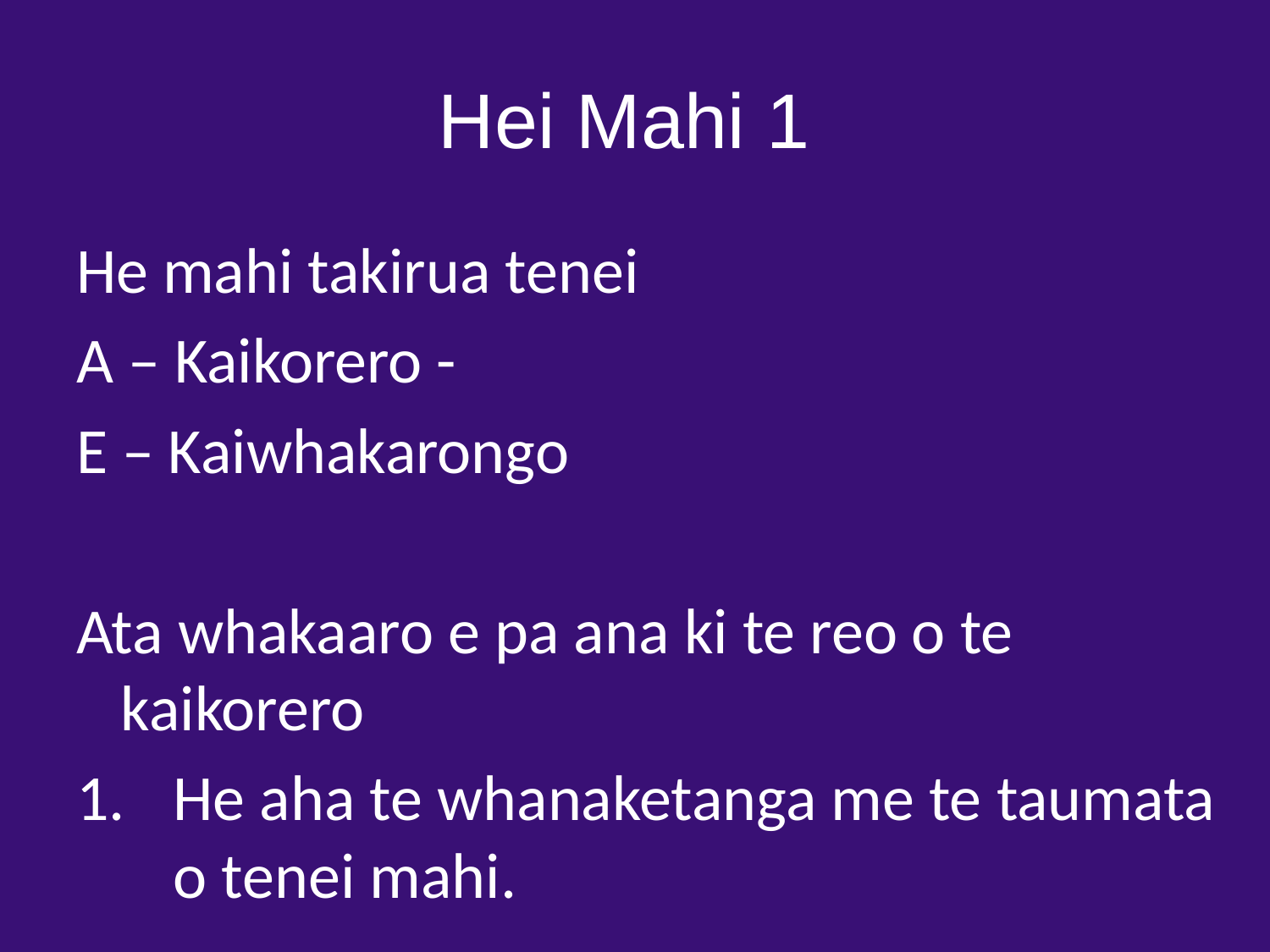

# Hei Mahi 1
He mahi takirua tenei
A – Kaikorero -
E – Kaiwhakarongo

Ata whakaaro e pa ana ki te reo o te kaikorero
He aha te whanaketanga me te taumata o tenei mahi.